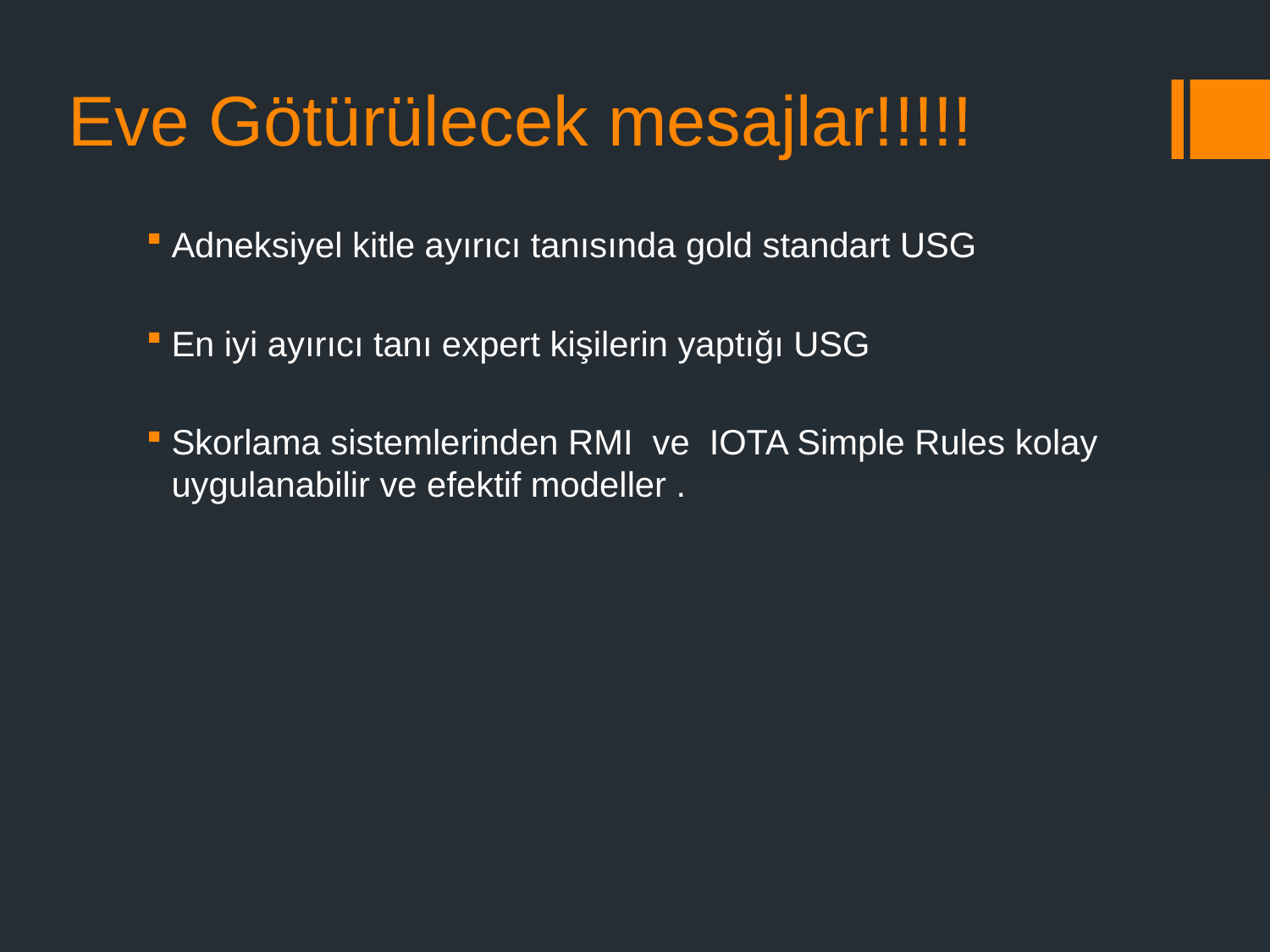

# Eve Götürülecek mesajlar!!!!!
Adneksiyel kitle ayırıcı tanısında gold standart USG

En iyi ayırıcı tanı expert kişilerin yaptığı USG

Skorlama sistemlerinden RMI  ve  IOTA Simple Rules kolay uygulanabilir ve efektif modeller .